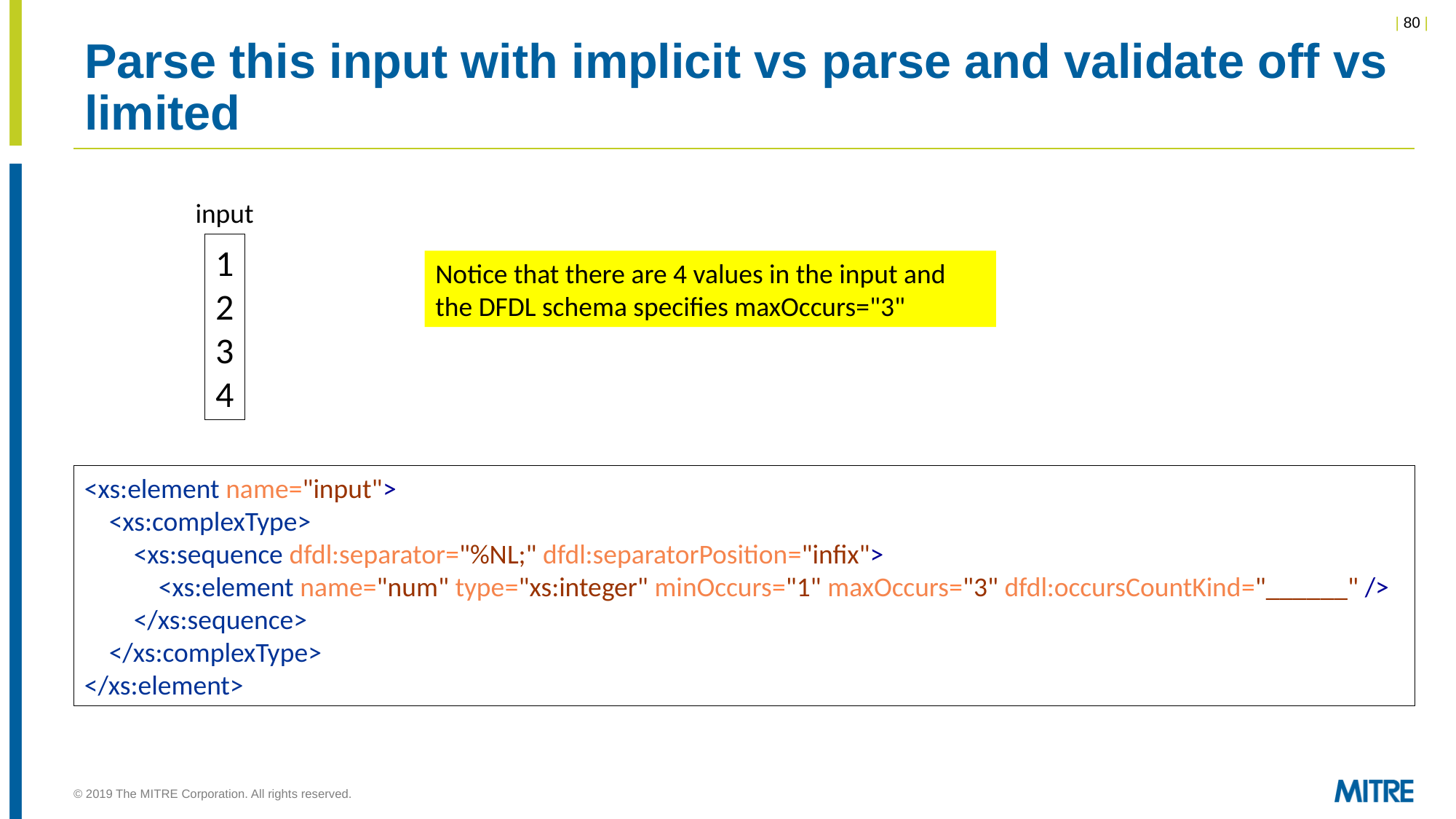

# Parse this input with implicit vs parse and validate off vs limited
input
1
2
3
4
Notice that there are 4 values in the input and the DFDL schema specifies maxOccurs="3"
<xs:element name="input">
    <xs:complexType>
        <xs:sequence dfdl:separator="%NL;" dfdl:separatorPosition="infix">
            <xs:element name="num" type="xs:integer" minOccurs="1" maxOccurs="3" dfdl:occursCountKind="______" />
        </xs:sequence>
    </xs:complexType>
</xs:element>
© 2019 The MITRE Corporation. All rights reserved.